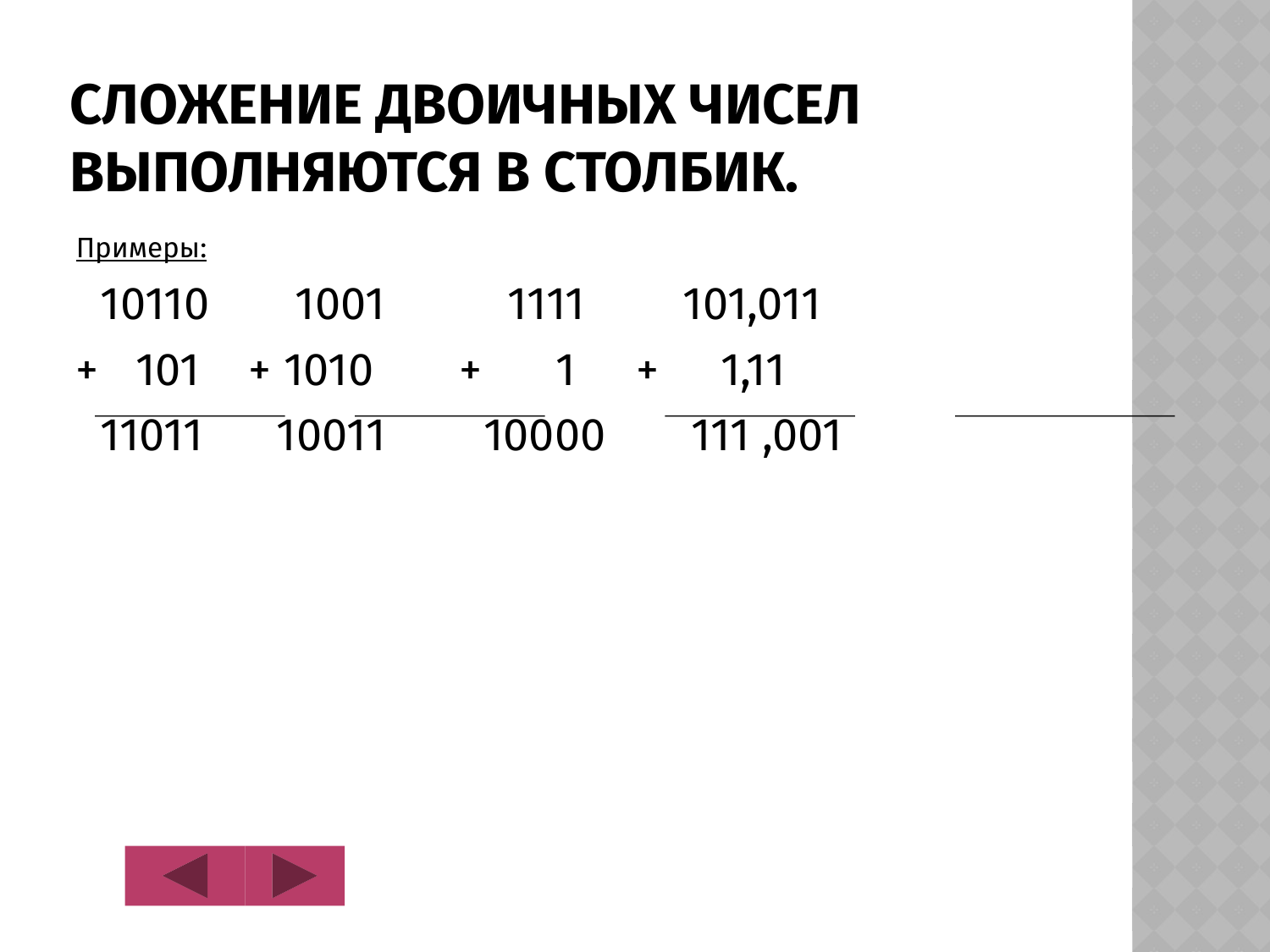

# Сложение двоичных чисел выполняются в столбик.
Примеры:
  10110       1001          1111        101,011
+   101    + 1010       +      1     +     1,11
  11011      10011        10000       111 ,001